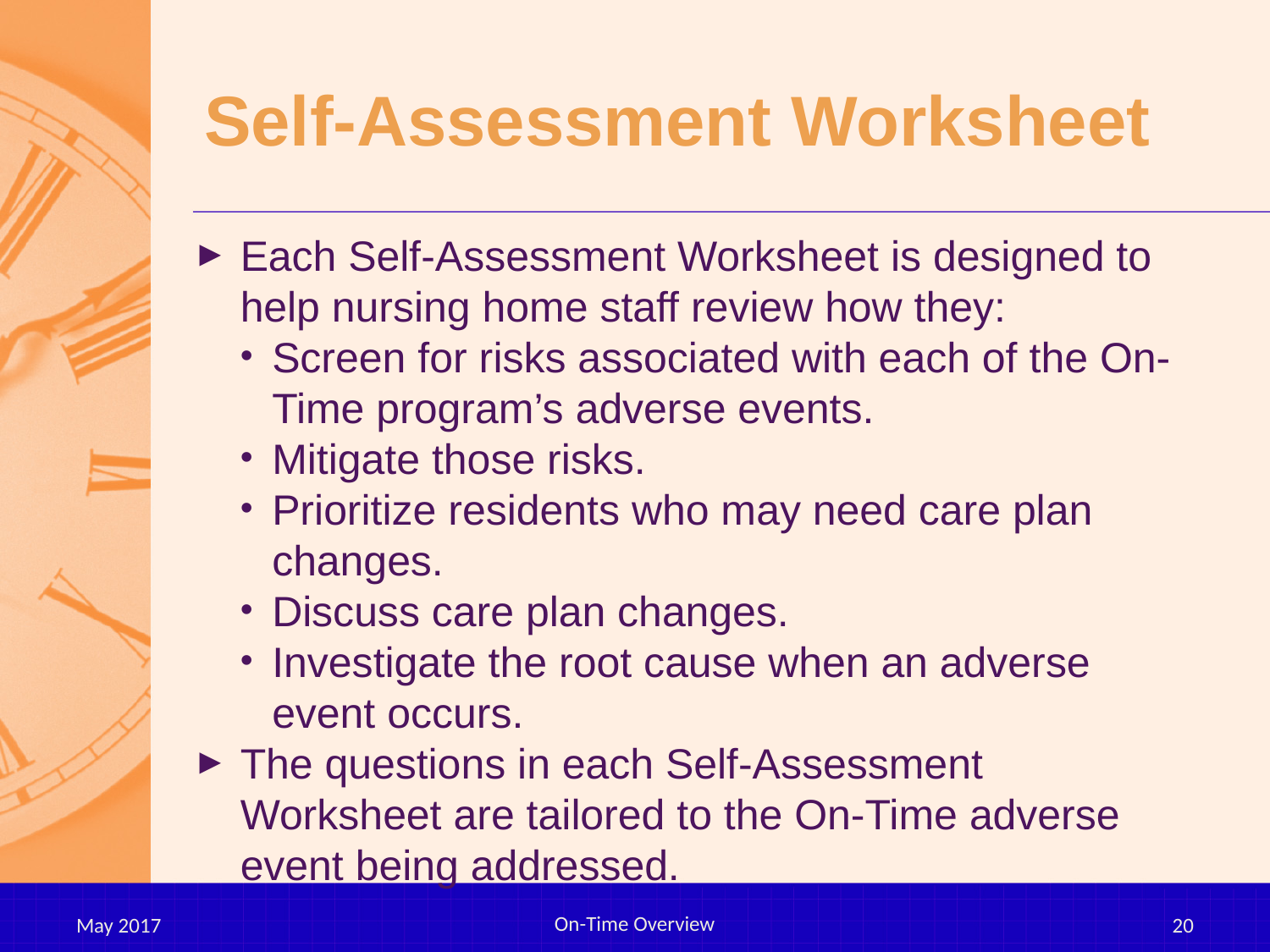

# Self-Assessment Worksheet
Each Self-Assessment Worksheet is designed to help nursing home staff review how they:
Screen for risks associated with each of the On-Time program’s adverse events.
Mitigate those risks.
Prioritize residents who may need care plan changes.
Discuss care plan changes.
Investigate the root cause when an adverse event occurs.
The questions in each Self-Assessment Worksheet are tailored to the On-Time adverse event being addressed.

On-Time Overview
May 2017
20